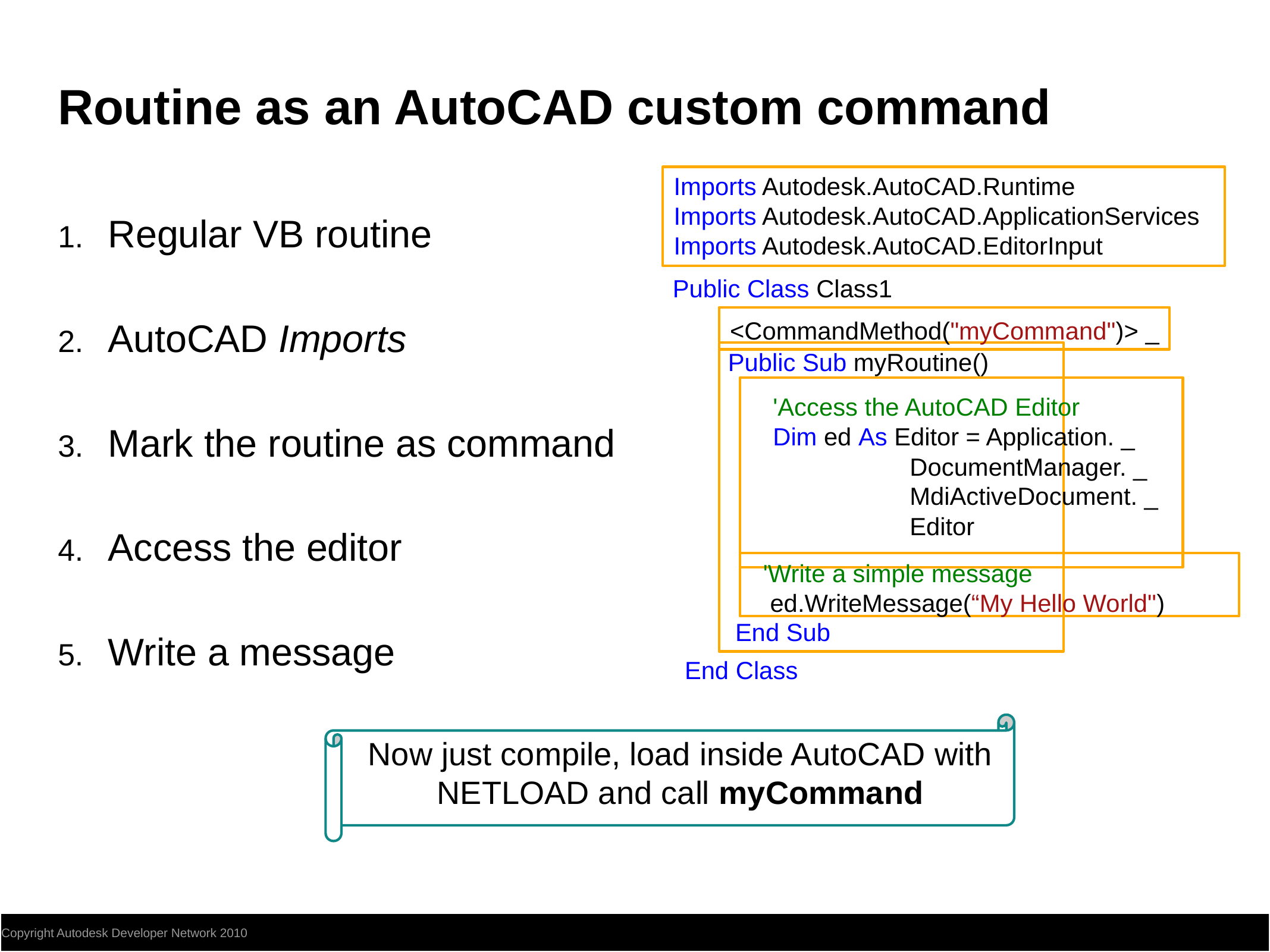

# Routine as an AutoCAD custom command
Imports Autodesk.AutoCAD.Runtime
Imports Autodesk.AutoCAD.ApplicationServices
Imports Autodesk.AutoCAD.EditorInput

Regular VB routine

AutoCAD Imports

Mark the routine as command

Access the editor

Write a message
Public Class Class1

<CommandMethod("myCommand")> _
Public Sub myRoutine()

        'Access the AutoCAD Editor
        Dim ed As Editor = Application. _
                            DocumentManager. _
                            MdiActiveDocument. _
                            Editor
       'Write a simple message
        ed.WriteMessage(“My Hello World")

 End Sub
End Class

Now just compile, load inside AutoCAD with NETLOAD and call myCommand